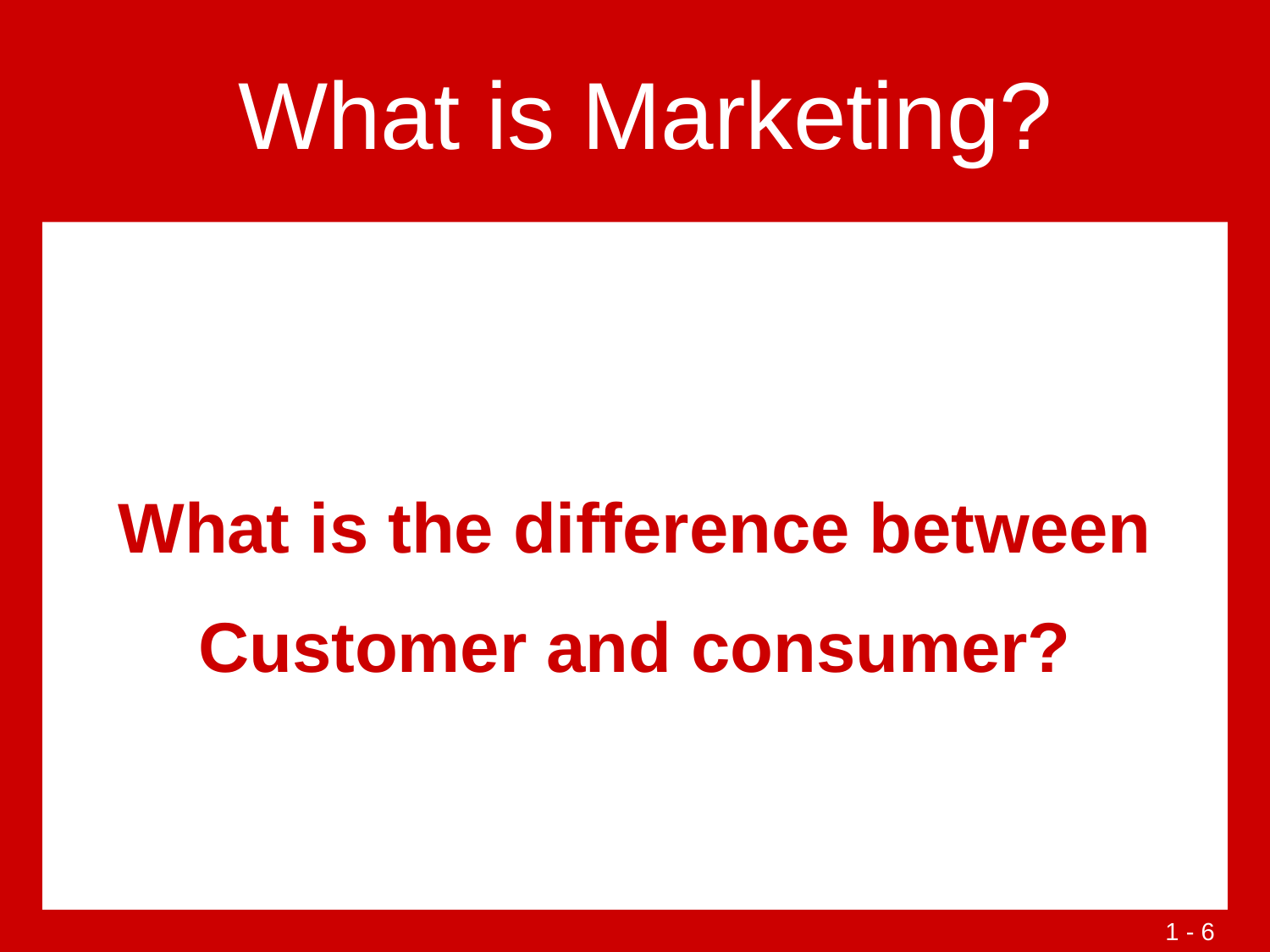

What is Marketing?

#
What is the difference between
Customer and consumer?
1 - 6